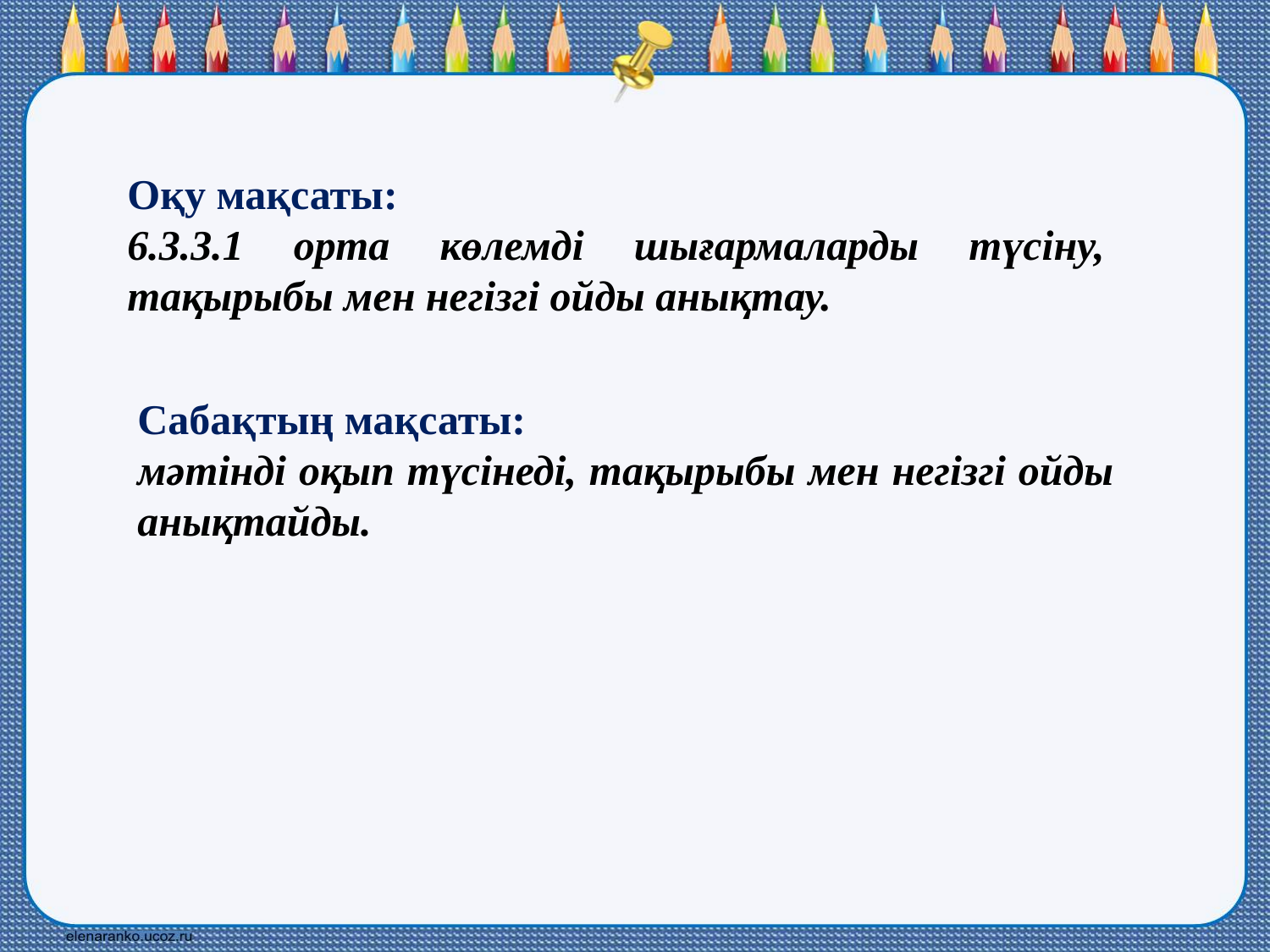

Оқу мақсаты:
6.3.3.1 орта көлемді шығармаларды түсіну, тақырыбы мен негізгі ойды анықтау.
Сабақтың мақсаты:
мәтінді оқып түсінеді, тақырыбы мен негізгі ойды анықтайды.